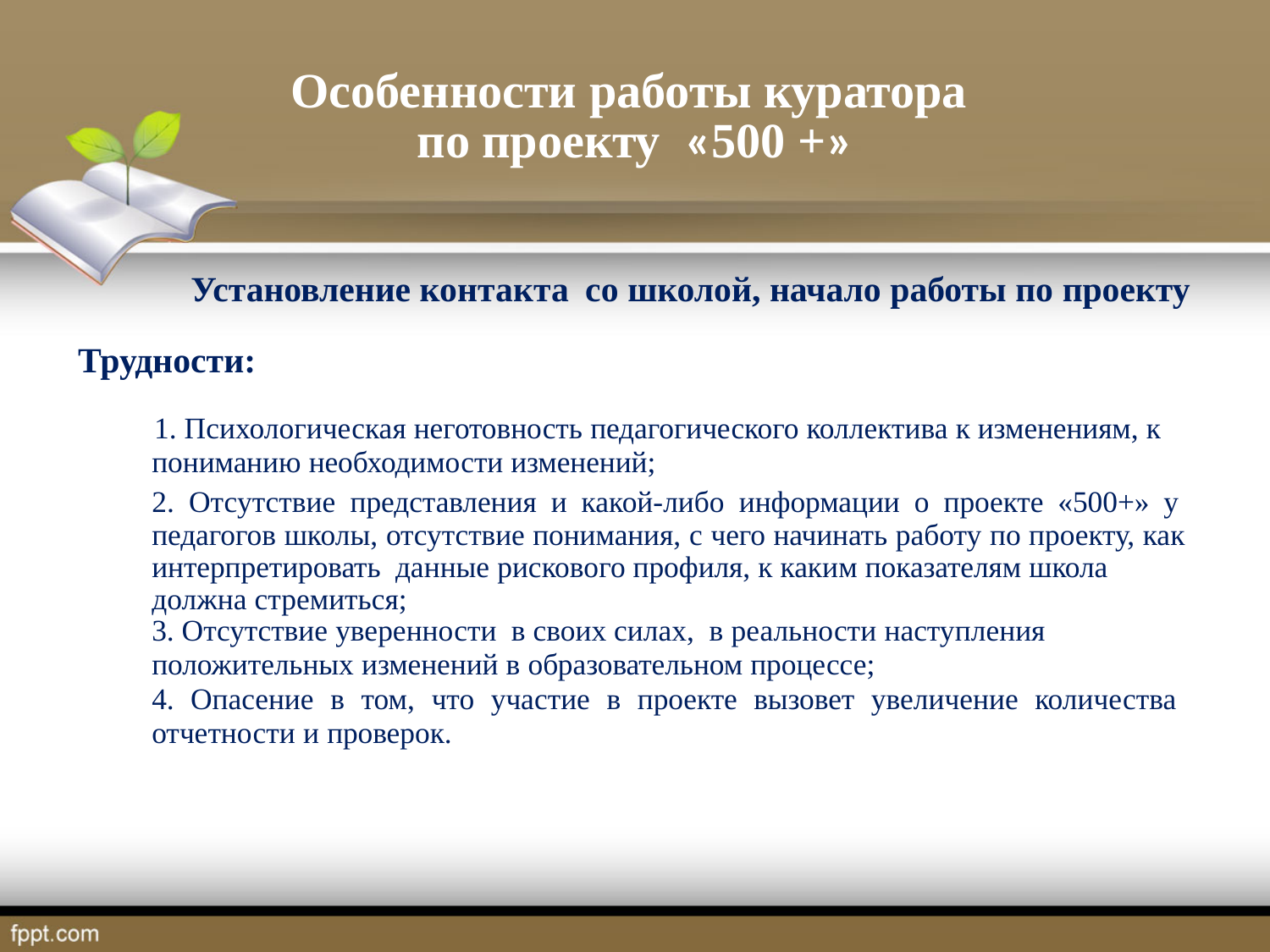

# Особенности работы куратора по проекту  «500 +»

               Установление контакта со школой, начало работы по проекту
Трудности:
          1. Психологическая неготовность педагогического коллектива к изменениям, к
пониманию необходимости изменений;
2. Отсутствие представления и какой-либо информации о проекте «500+» у  педагогов школы, отсутствие понимания, с чего начинать работу по проекту, как  интерпретировать данные рискового профиля, к каким показателям школа
должна стремиться;
3. Отсутствие уверенности в своих силах, в реальности наступления
положительных изменений в образовательном процессе;
4. Опасение в том, что участие в проекте вызовет увеличение количества  отчетности и проверок.